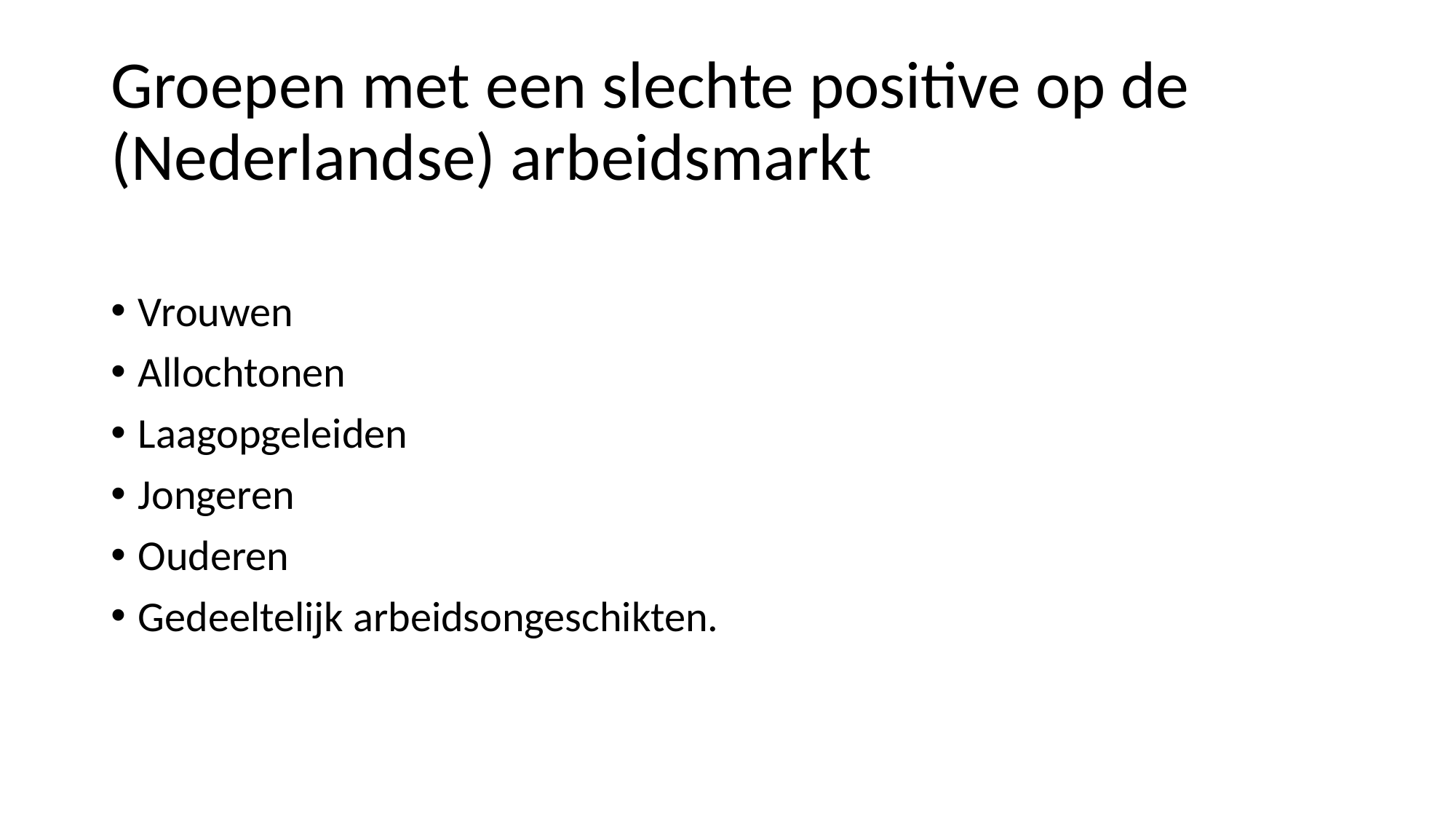

# Groepen met een slechte positive op de (Nederlandse) arbeidsmarkt

Vrouwen
Allochtonen
Laagopgeleiden
Jongeren
Ouderen
Gedeeltelijk arbeidsongeschikten.